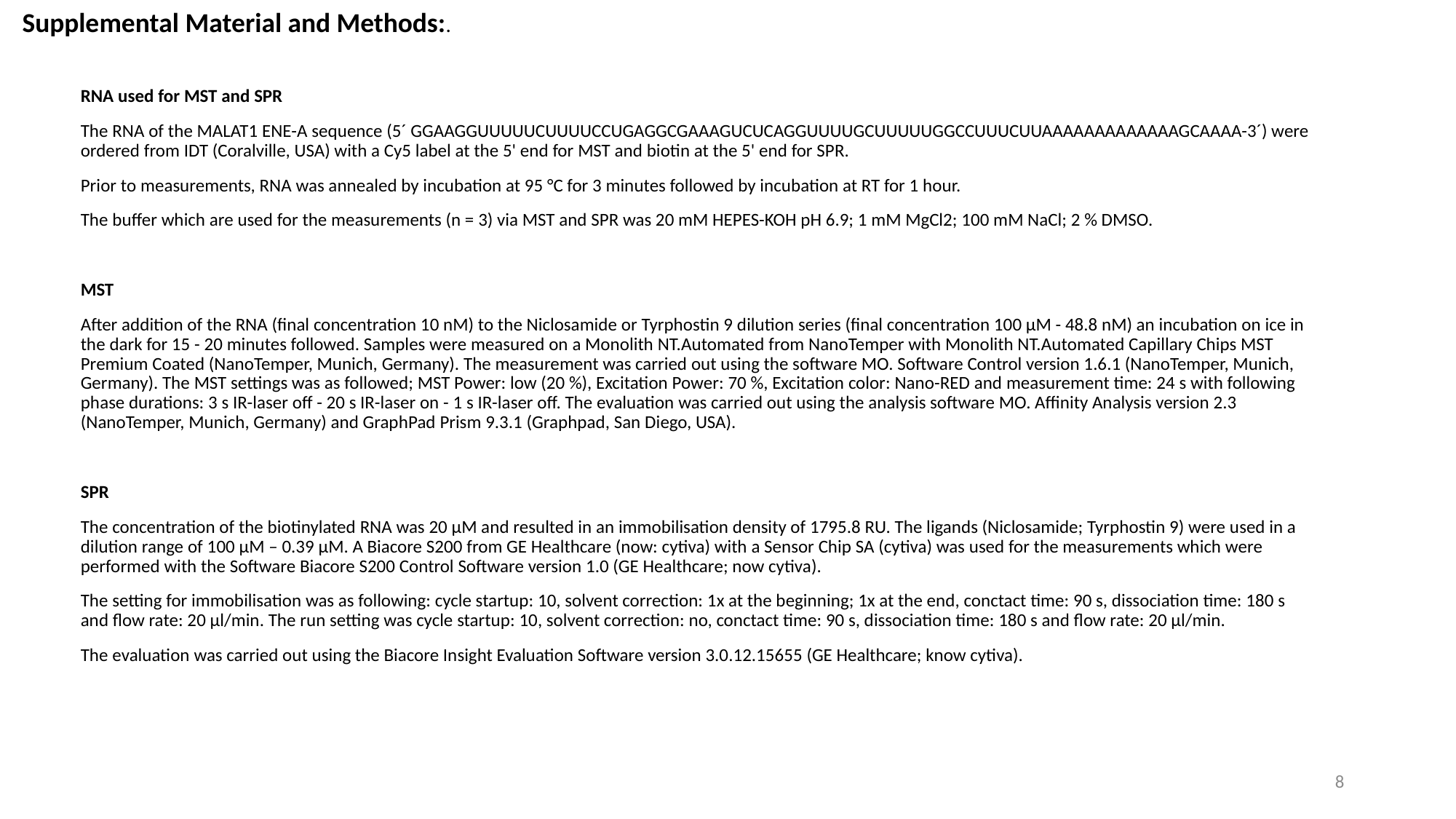

Supplemental Material and Methods:.
RNA used for MST and SPR
The RNA of the MALAT1 ENE-A sequence (5´ GGAAGGUUUUUCUUUUCCUGAGGCGAAAGUCUCAGGUUUUGCUUUUUGGCCUUUCUUAAAAAAAAAAAAAGCAAAA-3´) were ordered from IDT (Coralville, USA) with a Cy5 label at the 5' end for MST and biotin at the 5' end for SPR.
Prior to measurements, RNA was annealed by incubation at 95 °C for 3 minutes followed by incubation at RT for 1 hour.
The buffer which are used for the measurements (n = 3) via MST and SPR was 20 mM HEPES-KOH pH 6.9; 1 mM MgCl2; 100 mM NaCl; 2 % DMSO.

MST
After addition of the RNA (final concentration 10 nM) to the Niclosamide or Tyrphostin 9 dilution series (final concentration 100 μM - 48.8 nM) an incubation on ice in the dark for 15 - 20 minutes followed. Samples were measured on a Monolith NT.Automated from NanoTemper with Monolith NT.Automated Capillary Chips MST Premium Coated (NanoTemper, Munich, Germany). The measurement was carried out using the software MO. Software Control version 1.6.1 (NanoTemper, Munich, Germany). The MST settings was as followed; MST Power: low (20 %), Excitation Power: 70 %, Excitation color: Nano-RED and measurement time: 24 s with following phase durations: 3 s IR-laser off - 20 s IR-laser on - 1 s IR-laser off. The evaluation was carried out using the analysis software MO. Affinity Analysis version 2.3 (NanoTemper, Munich, Germany) and GraphPad Prism 9.3.1 (Graphpad, San Diego, USA).

SPR
The concentration of the biotinylated RNA was 20 µM and resulted in an immobilisation density of 1795.8 RU. The ligands (Niclosamide; Tyrphostin 9) were used in a dilution range of 100 µM – 0.39 µM. A Biacore S200 from GE Healthcare (now: cytiva) with a Sensor Chip SA (cytiva) was used for the measurements which were performed with the Software Biacore S200 Control Software version 1.0 (GE Healthcare; now cytiva).
The setting for immobilisation was as following: cycle startup: 10, solvent correction: 1x at the beginning; 1x at the end, conctact time: 90 s, dissociation time: 180 s and flow rate: 20 µl/min. The run setting was cycle startup: 10, solvent correction: no, conctact time: 90 s, dissociation time: 180 s and flow rate: 20 µl/min.
The evaluation was carried out using the Biacore Insight Evaluation Software version 3.0.12.15655 (GE Healthcare; know cytiva).

8